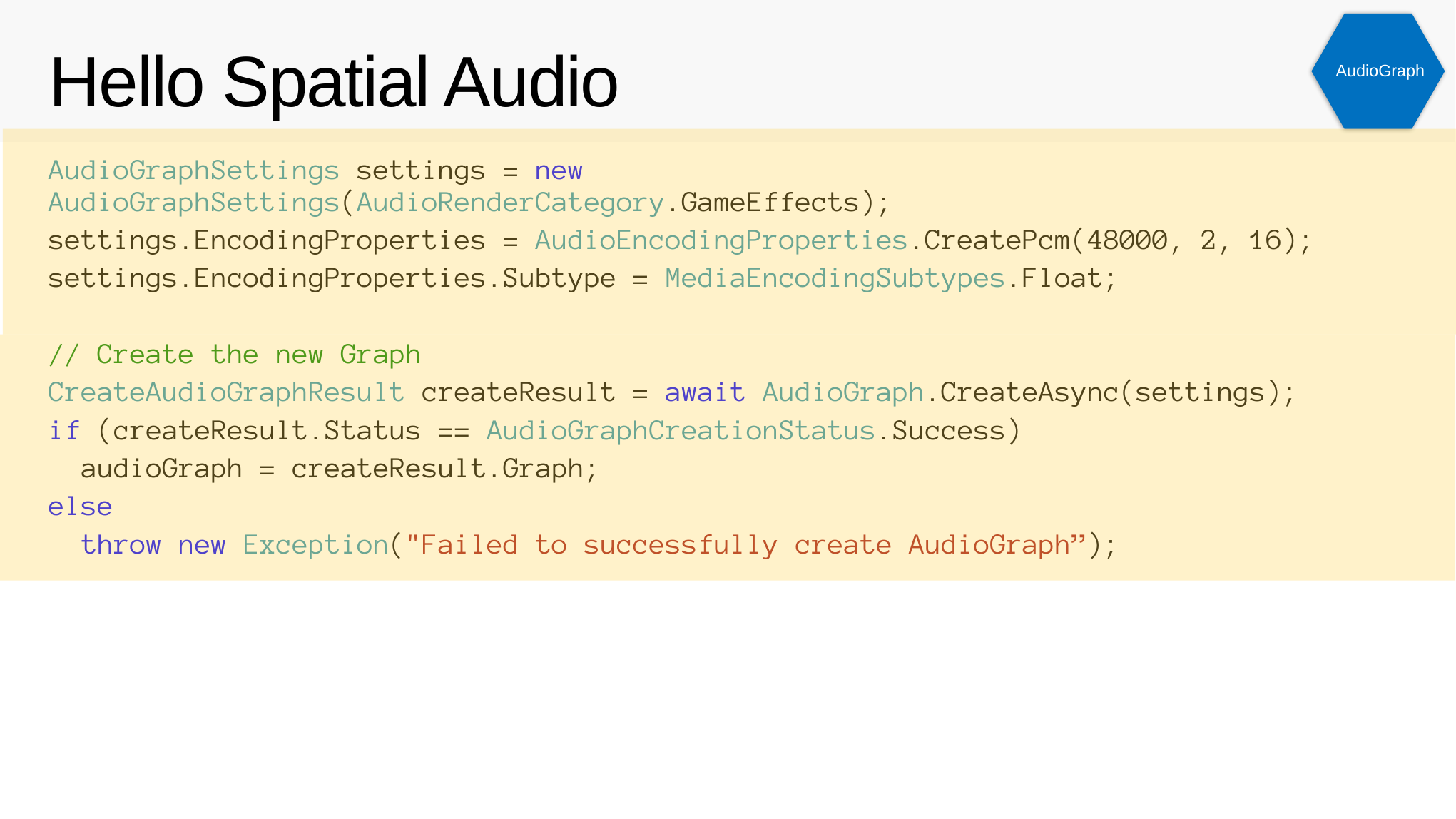

AudioGraph
# Hello Spatial Audio

AudioGraphSettings settings = new AudioGraphSettings(AudioRenderCategory.GameEffects);
settings.EncodingProperties = AudioEncodingProperties.CreatePcm(48000, 2, 16);
settings.EncodingProperties.Subtype = MediaEncodingSubtypes.Float;

// Create the new Graph
CreateAudioGraphResult createResult = await AudioGraph.CreateAsync(settings);
if (createResult.Status == AudioGraphCreationStatus.Success)
  audioGraph = createResult.Graph;
else
  throw new Exception("Failed to successfully create AudioGraph”);